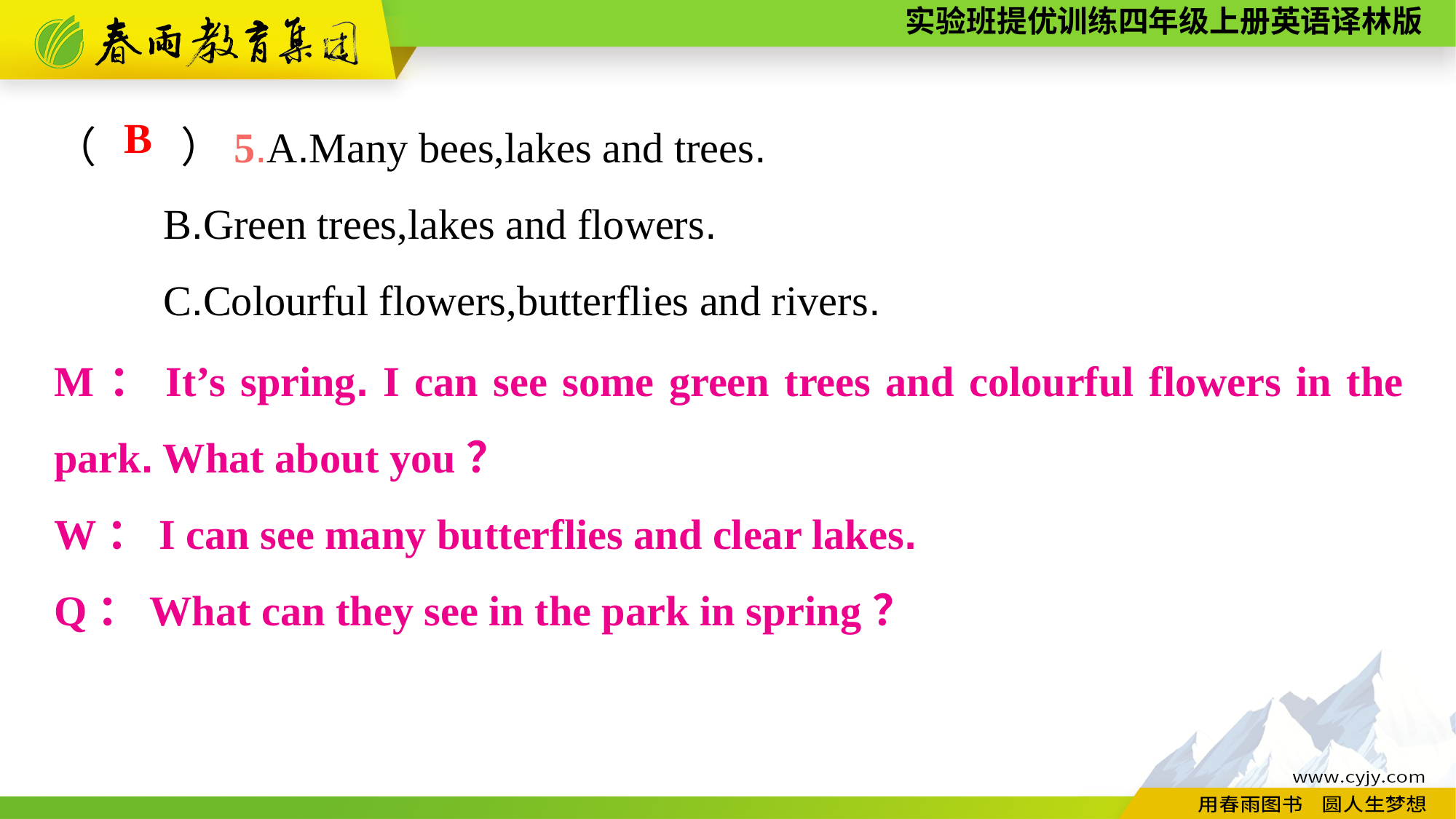

（　　）5.A.Many bees,lakes and trees.
	B.Green trees,lakes and flowers.
	C.Colourful flowers,butterflies and rivers.
B
M：It’s spring. I can see some green trees and colourful flowers in the park. What about you？
W：I can see many butterflies and clear lakes.
Q：What can they see in the park in spring？